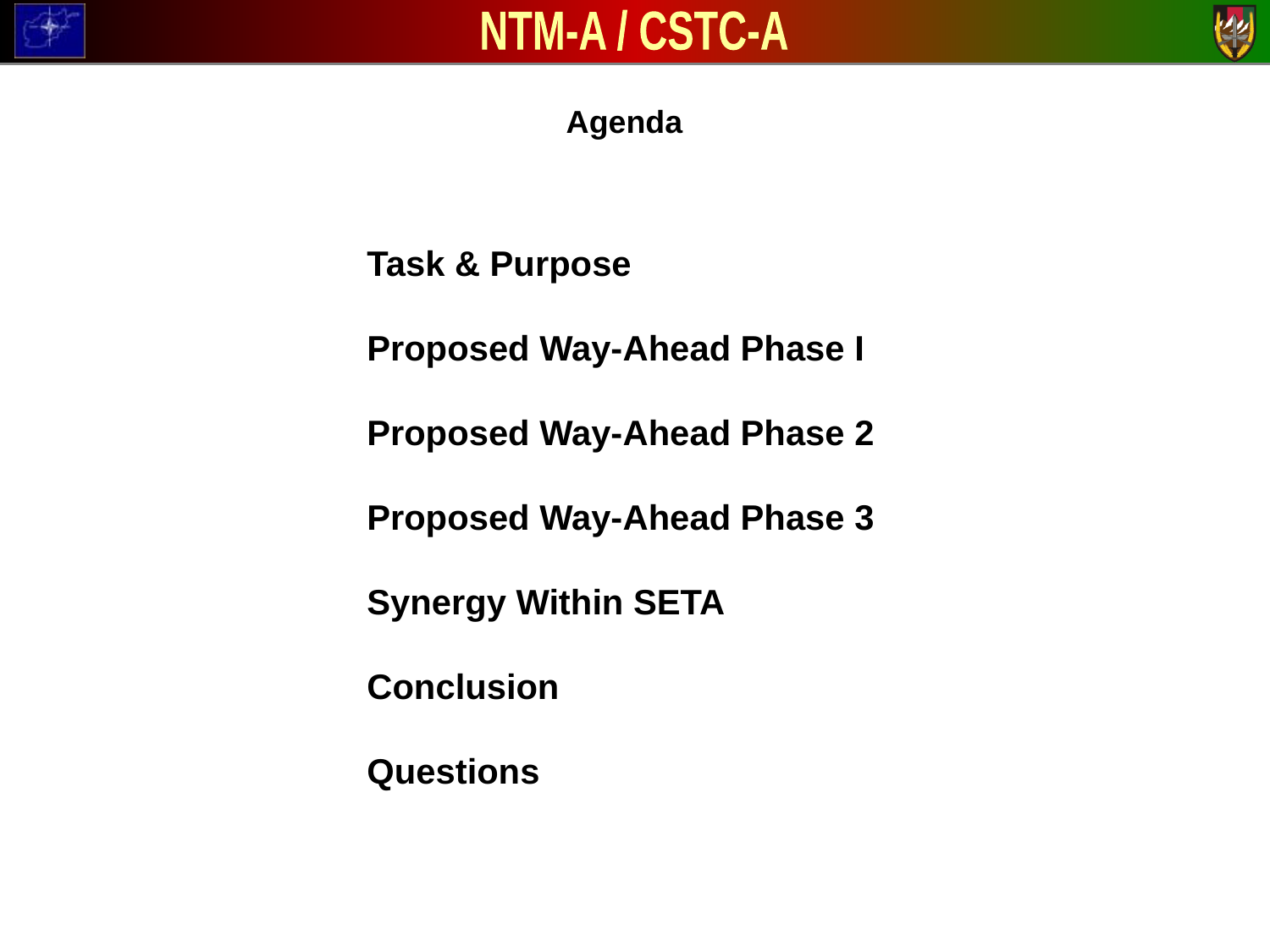

Agenda
Task & Purpose

Proposed Way-Ahead Phase I

Proposed Way-Ahead Phase 2

Proposed Way-Ahead Phase 3

Synergy Within SETA

Conclusion

Questions